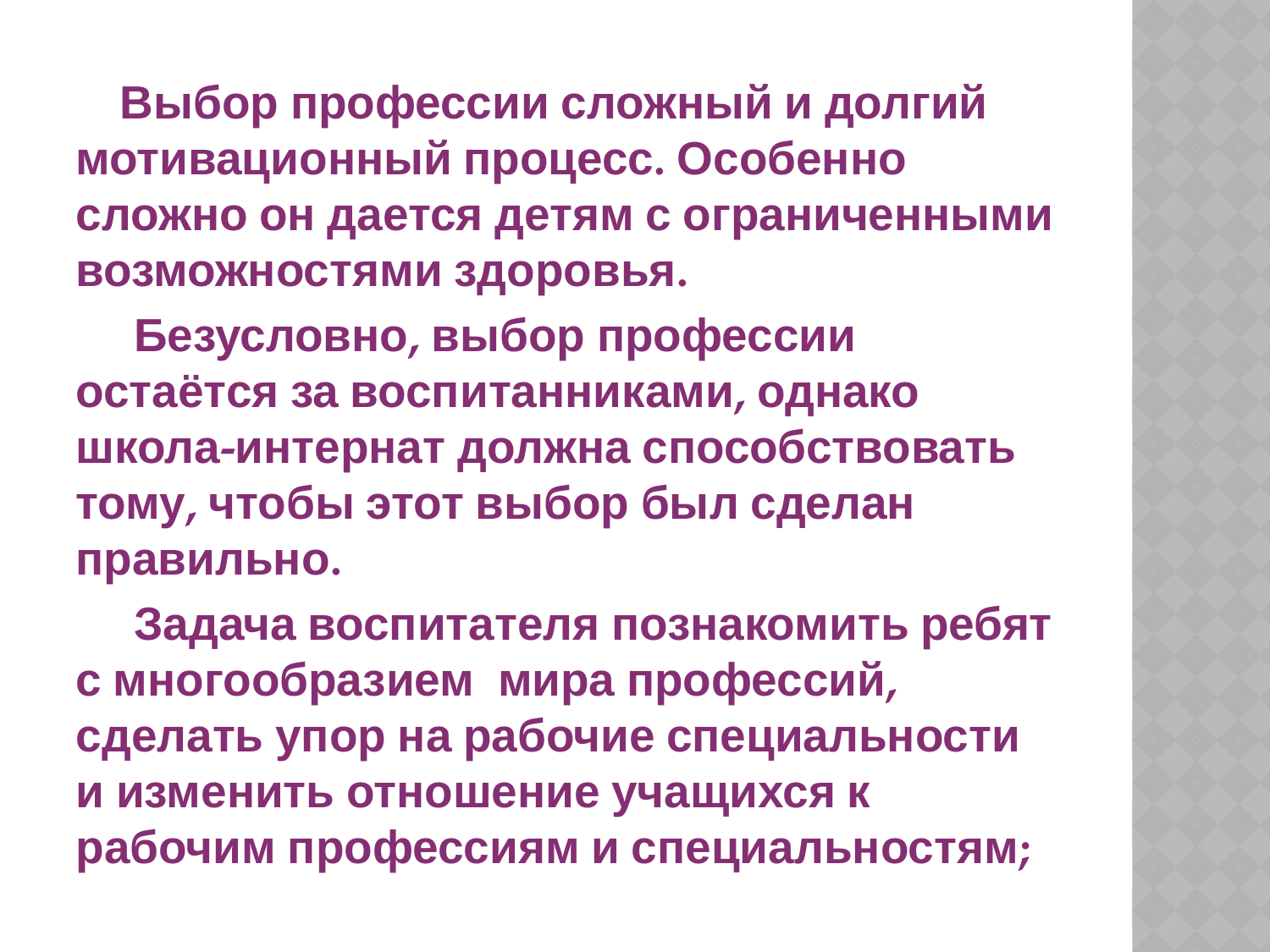

Выбор профессии сложный и долгий мотивационный процесс. Особенно сложно он дается детям с ограниченными возможностями здоровья.
     Безусловно, выбор профессии остаётся за воспитанниками, однако школа-интернат должна способствовать тому, чтобы этот выбор был сделан правильно.
     Задача воспитателя познакомить ребят с многообразием  мира профессий, сделать упор на рабочие специальности и изменить отношение учащихся к  рабочим профессиям и специальностям;